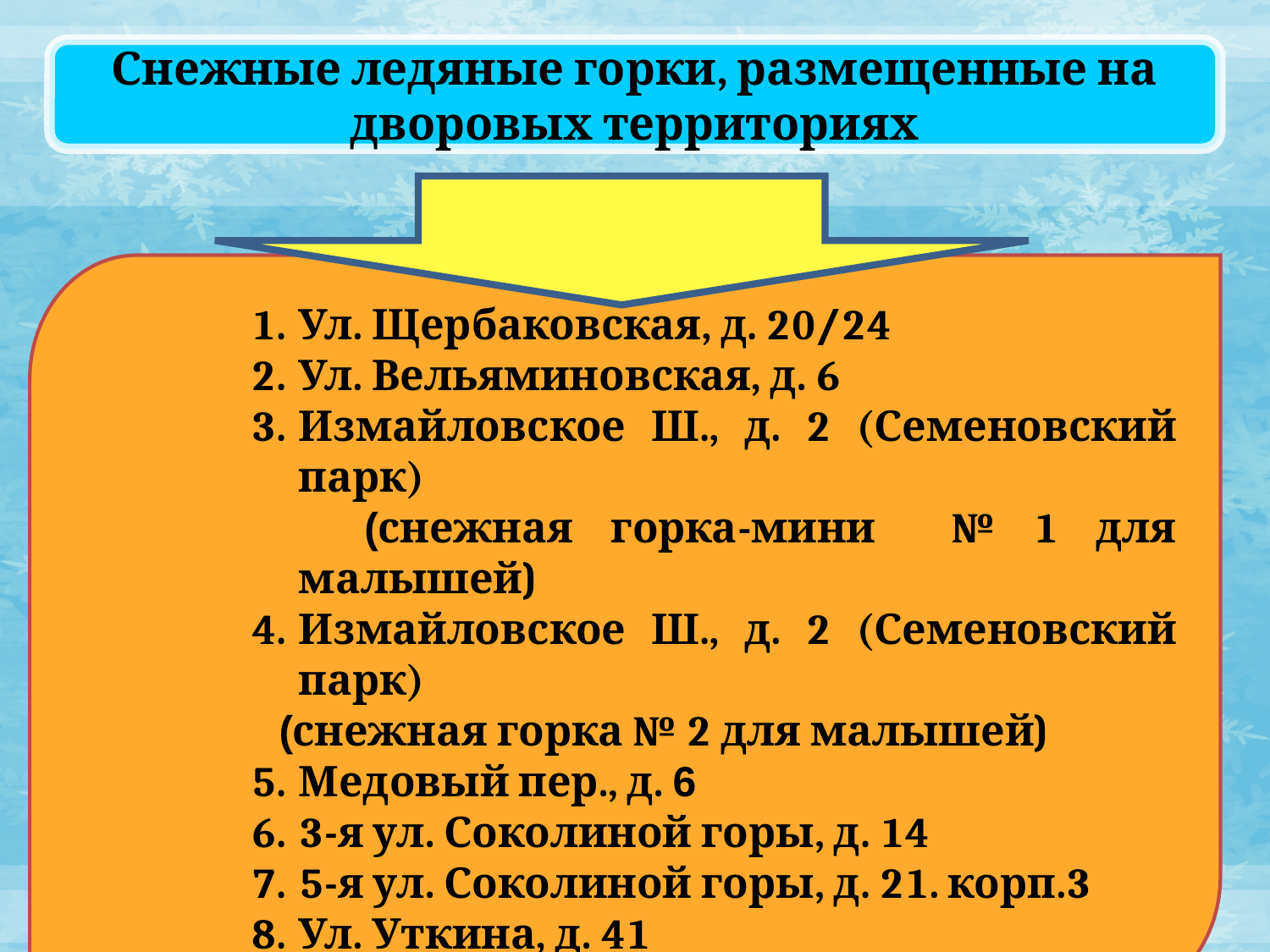

Снежные ледяные горки, размещенные на дворовых территориях

Ул. Щербаковская, д. 20/24
Ул. Вельяминовская, д. 6
Измайловское Ш., д. 2 (Семеновский парк)
   (снежная горка-мини  № 1 для малышей)
Измайловское Ш., д. 2 (Семеновский парк)
   (снежная горка № 2 для малышей)
Медовый пер., д. 6
3-я ул. Соколиной горы, д. 14
5-я ул. Соколиной горы, д. 21. корп.3
Ул. Уткина, д. 41